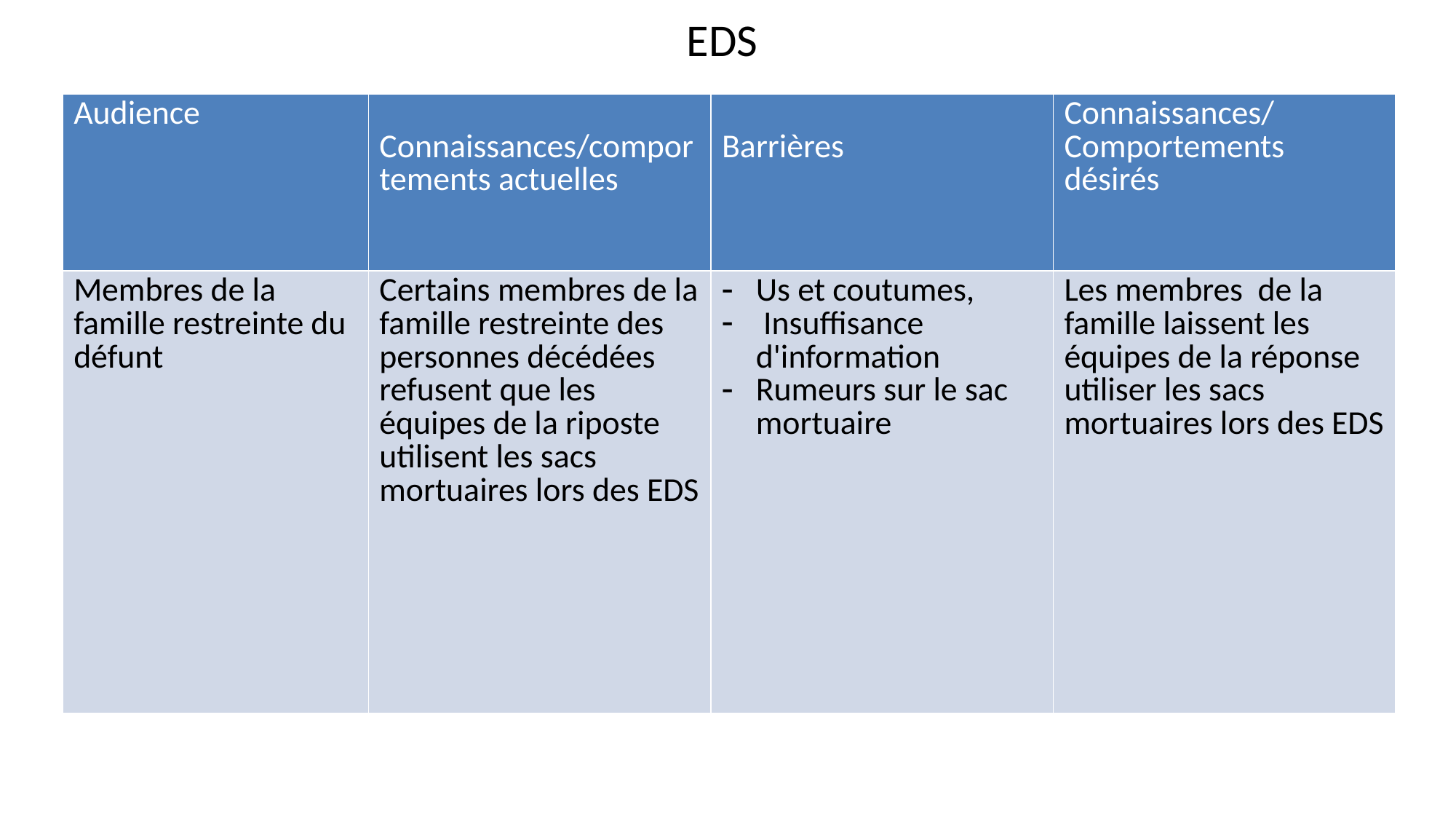

# EDS
| Audience | Connaissances/comportements actuelles | Barrières | Connaissances/ Comportements désirés |
| --- | --- | --- | --- |
| Membres de la famille restreinte du défunt | Certains membres de la famille restreinte des personnes décédées refusent que les équipes de la riposte utilisent les sacs mortuaires lors des EDS | Us et coutumes, Insuffisance d'information Rumeurs sur le sac mortuaire | Les membres de la famille laissent les équipes de la réponse utiliser les sacs mortuaires lors des EDS |